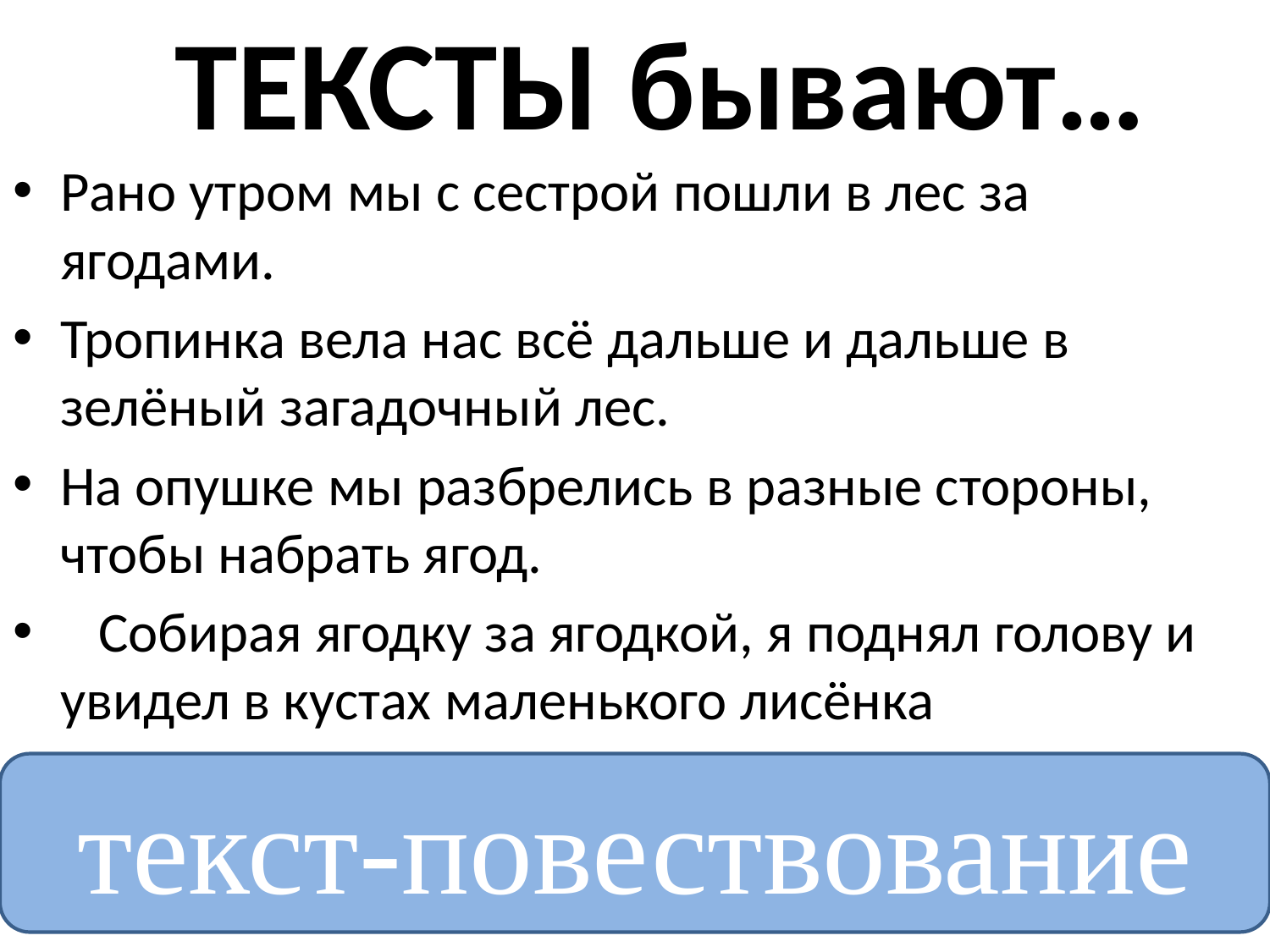

# ТЕКСТЫ бывают…
Рано утром мы с сестрой пошли в лес за ягодами.
Тропинка вела нас всё дальше и дальше в зелёный загадочный лес.
На опушке мы разбрелись в разные стороны, чтобы набрать ягод.
   Собирая ягодку за ягодкой, я поднял голову и увидел в кустах маленького лисёнка

текст-повествование